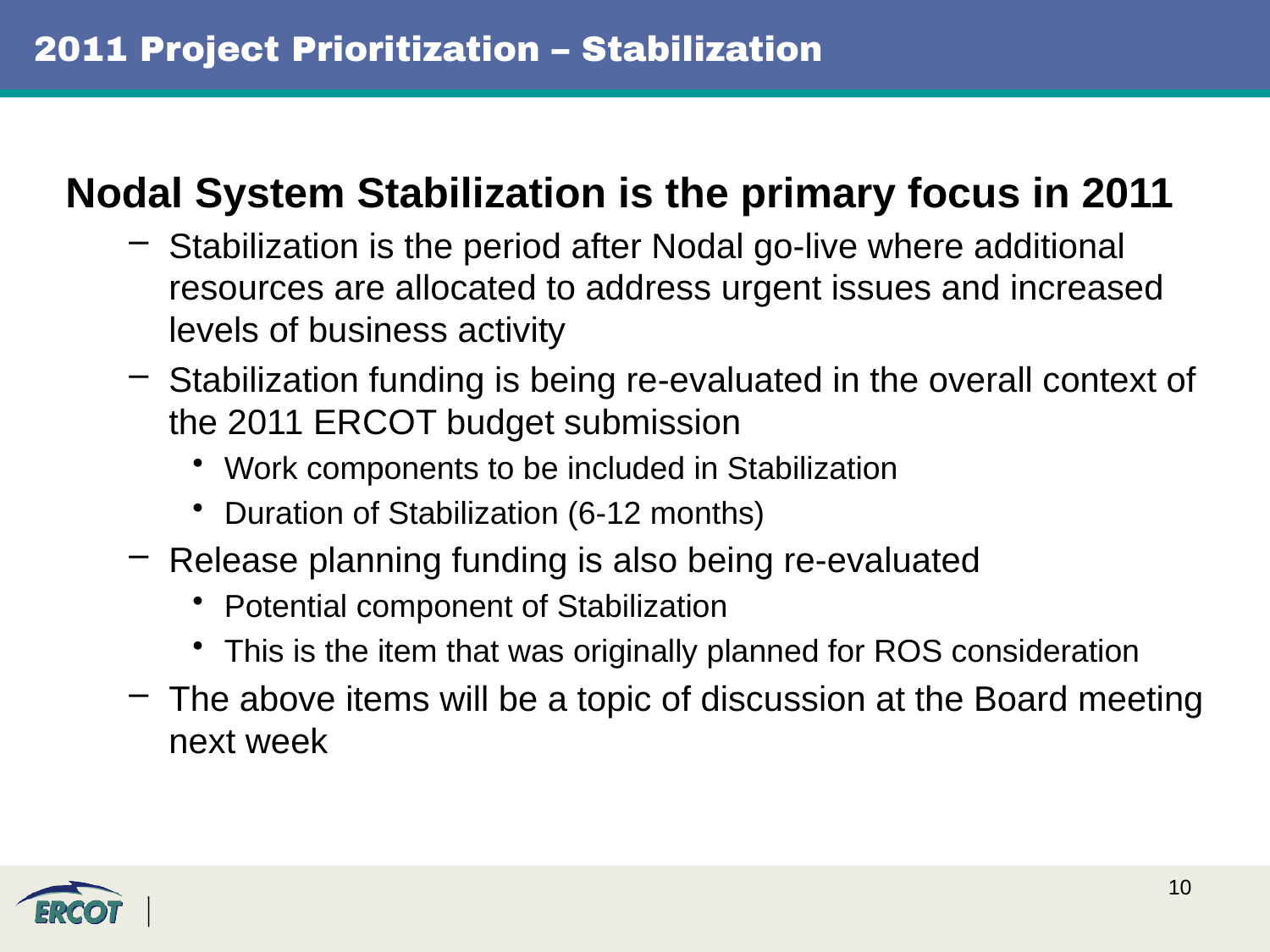

# 2011 Project Prioritization – Stabilization
Nodal System Stabilization is the primary focus in 2011
Stabilization is the period after Nodal go-live where additional resources are allocated to address urgent issues and increased levels of business activity
Stabilization funding is being re-evaluated in the overall context of the 2011 ERCOT budget submission
Work components to be included in Stabilization
Duration of Stabilization (6-12 months)
Release planning funding is also being re-evaluated
Potential component of Stabilization
This is the item that was originally planned for ROS consideration
The above items will be a topic of discussion at the Board meeting next week